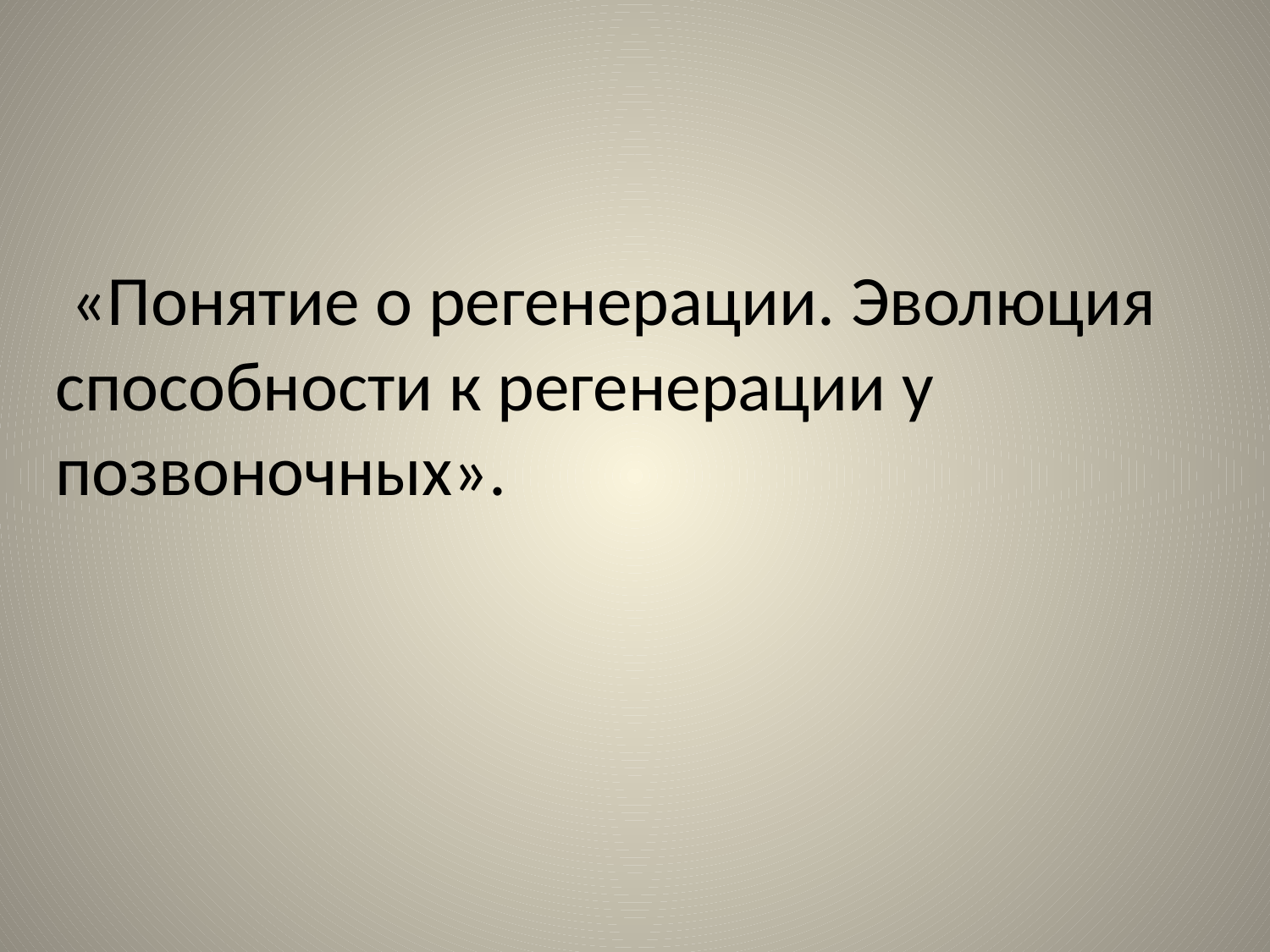

«Понятие о регенерации. Эволюция способности к регенерации у позвоночных».